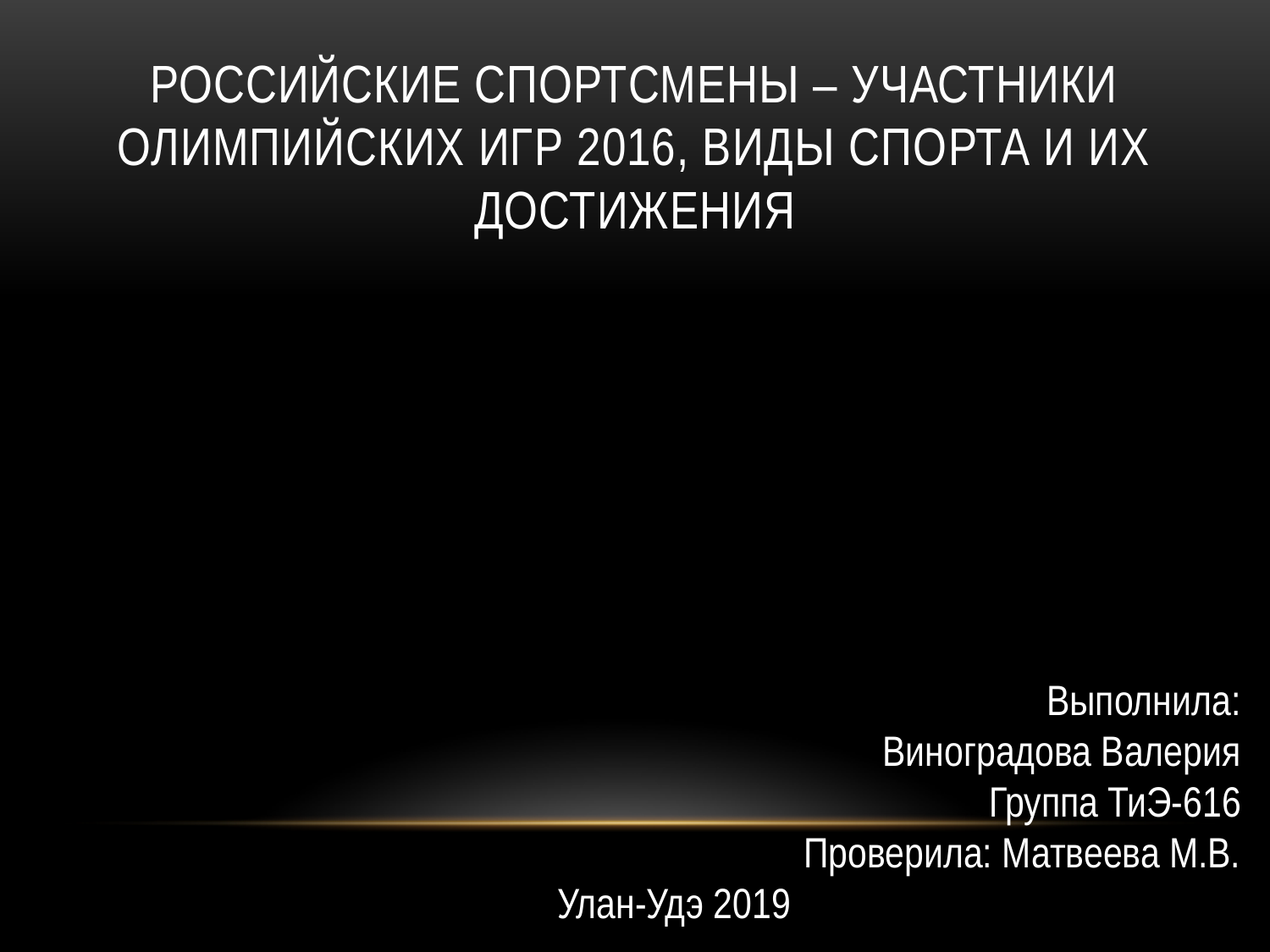

# Российские спортсмены – участники Олимпийских Игр 2016, виды спорта и их достижения
Выполнила:
Виноградова Валерия
                    Группа ТиЭ-616
     Проверила: Матвеева М.В.
  Улан-Удэ 2019